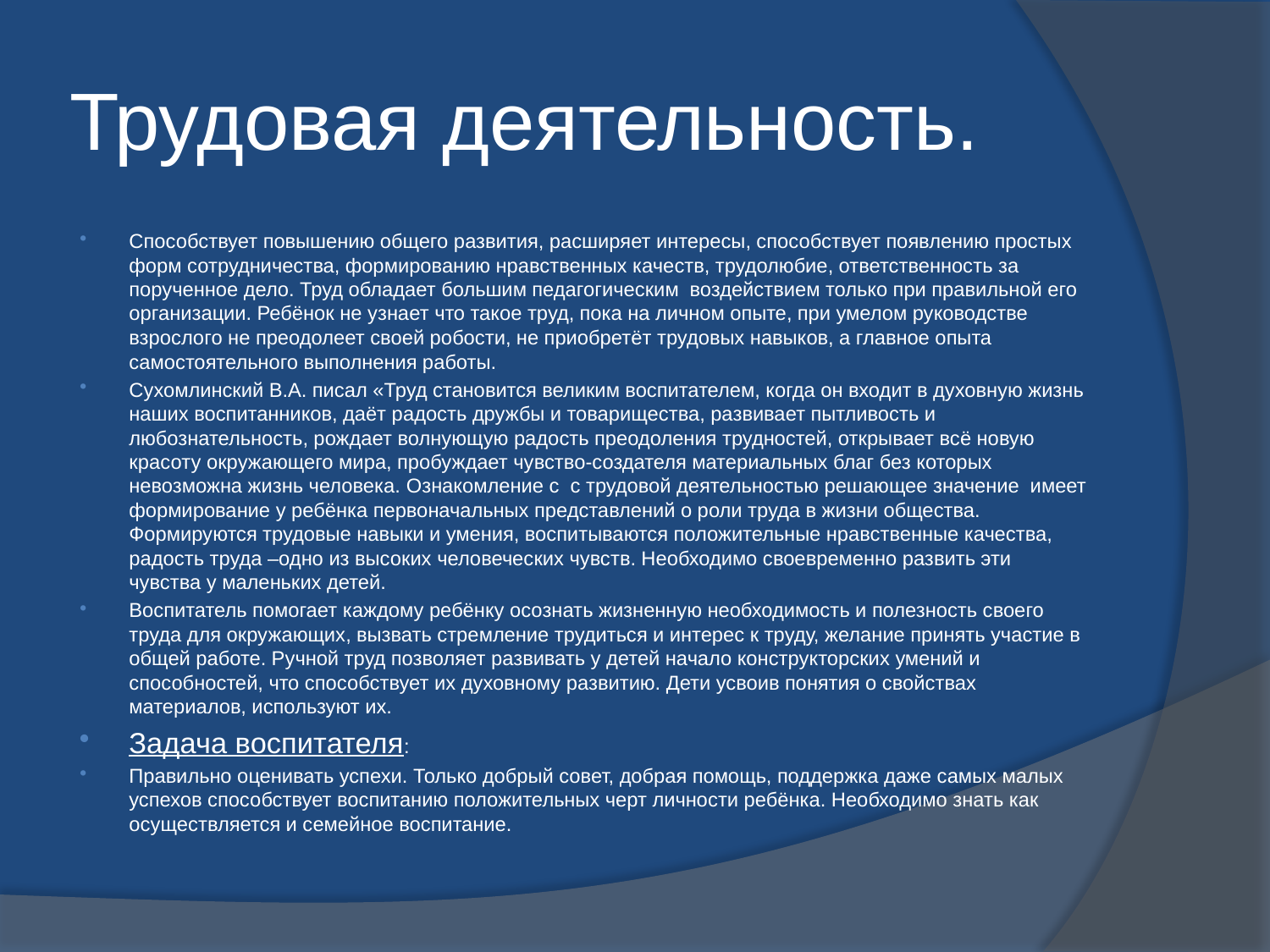

# Трудовая деятельность.
Способствует повышению общего развития, расширяет интересы, способствует появлению простых форм сотрудничества, формированию нравственных качеств, трудолюбие, ответственность за порученное дело. Труд обладает большим педагогическим  воздействием только при правильной его организации. Ребёнок не узнает что такое труд, пока на личном опыте, при умелом руководстве взрослого не преодолеет своей робости, не приобретёт трудовых навыков, а главное опыта самостоятельного выполнения работы.
Сухомлинский В.А. писал «Труд становится великим воспитателем, когда он входит в духовную жизнь наших воспитанников, даёт радость дружбы и товарищества, развивает пытливость и любознательность, рождает волнующую радость преодоления трудностей, открывает всё новую красоту окружающего мира, пробуждает чувство-создателя материальных благ без которых невозможна жизнь человека. Ознакомление с  с трудовой деятельностью решающее значение  имеет формирование у ребёнка первоначальных представлений о роли труда в жизни общества. Формируются трудовые навыки и умения, воспитываются положительные нравственные качества,  радость труда –одно из высоких человеческих чувств. Необходимо своевременно развить эти чувства у маленьких детей.
Воспитатель помогает каждому ребёнку осознать жизненную необходимость и полезность своего труда для окружающих, вызвать стремление трудиться и интерес к труду, желание принять участие в общей работе. Ручной труд позволяет развивать у детей начало конструкторских умений и способностей, что способствует их духовному развитию. Дети усвоив понятия о свойствах материалов, используют их.
Задача воспитателя:
Правильно оценивать успехи. Только добрый совет, добрая помощь, поддержка даже самых малых успехов способствует воспитанию положительных черт личности ребёнка. Необходимо знать как осуществляется и семейное воспитание.